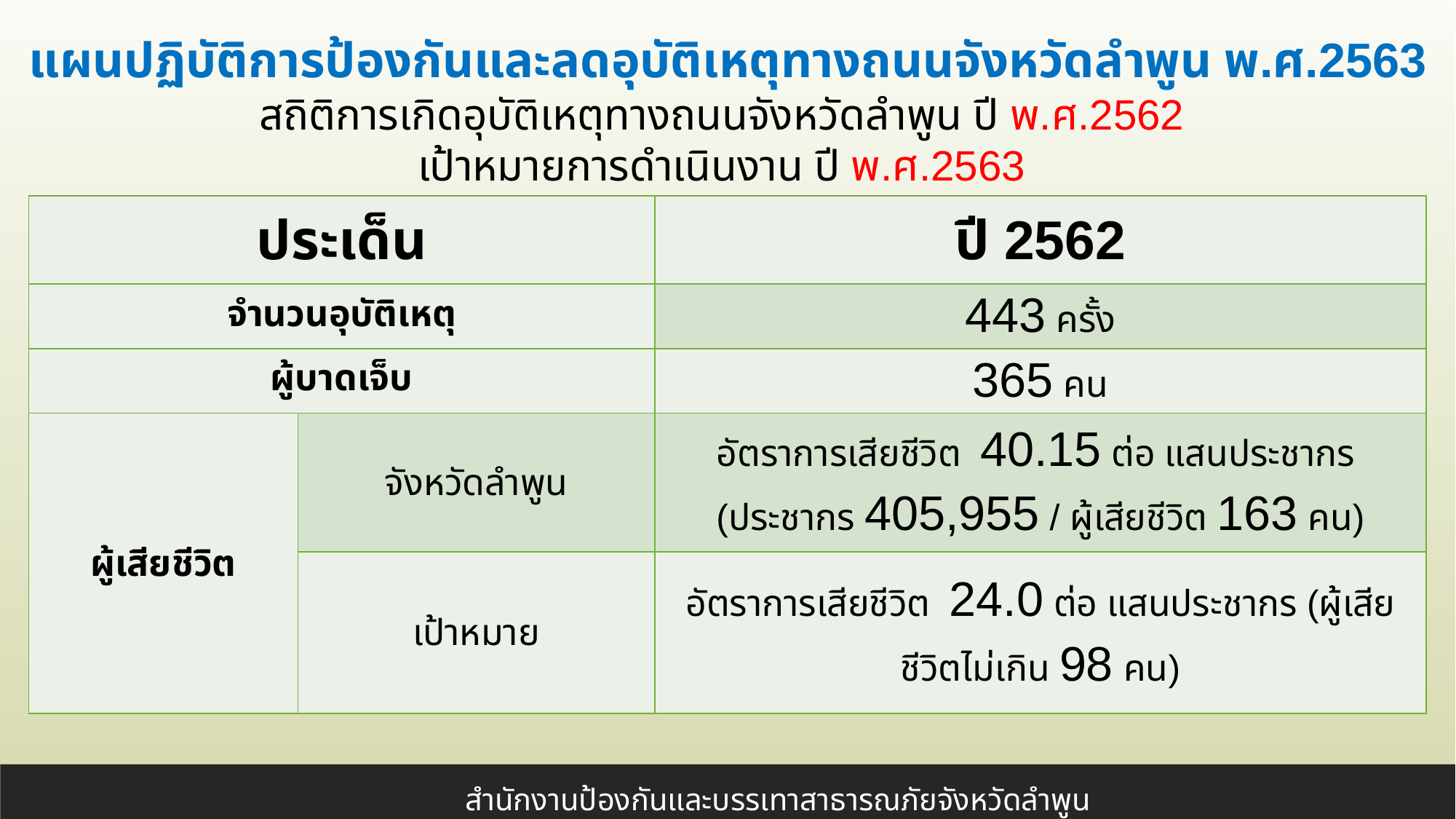

แผนปฏิบัติการป้องกันและลดอุบัติเหตุทางถนนจังหวัดลำพูน พ.ศ.2563
สถิติการเกิดอุบัติเหตุทางถนนจังหวัดลำพูน ปี พ.ศ.2562
เป้าหมายการดำเนินงาน ปี พ.ศ.2563
| ประเด็น |  | ปี 2562 |
| --- | --- | --- |
| จำนวนอุบัติเหตุ |  | 443 ครั้ง |
| ผู้บาดเจ็บ |  | 365 คน |
| ผู้เสียชีวิต | จังหวัดลำพูน | อัตราการเสียชีวิต 40.15 ต่อ แสนประชากร (ประชากร 405,955 / ผู้เสียชีวิต 163 คน) |
|  | เป้าหมาย | อัตราการเสียชีวิต 24.0 ต่อ แสนประชากร (ผู้เสียชีวิตไม่เกิน 98 คน) |
สำนักงานป้องกันและบรรเทาสาธารณภัยจังหวัดลำพูน